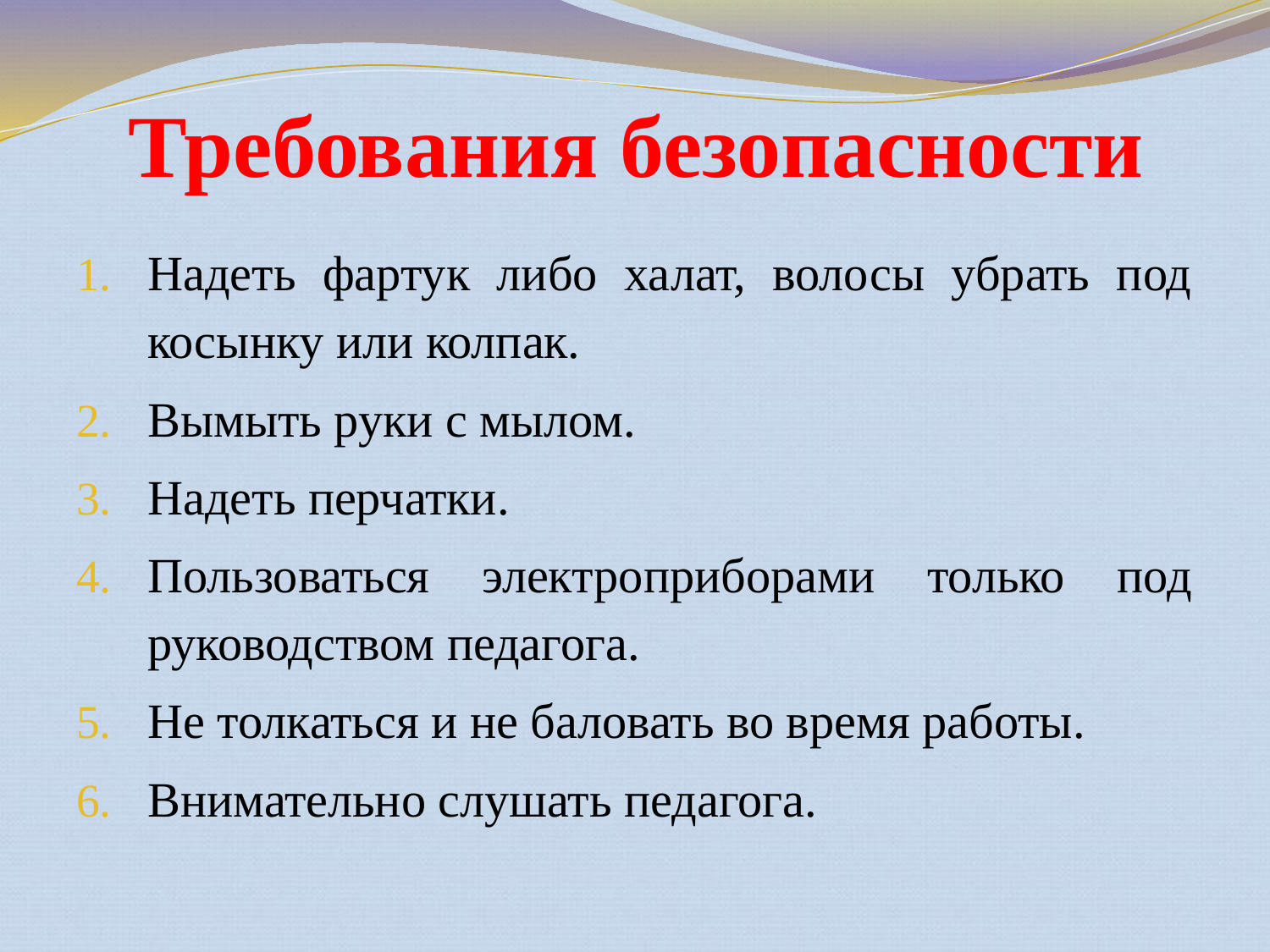

# Требования безопасности
Надеть фартук либо халат, волосы убрать под косынку или колпак.
Вымыть руки с мылом.
Надеть перчатки.
Пользоваться электроприборами только под руководством педагога.
Не толкаться и не баловать во время работы.
Внимательно слушать педагога.